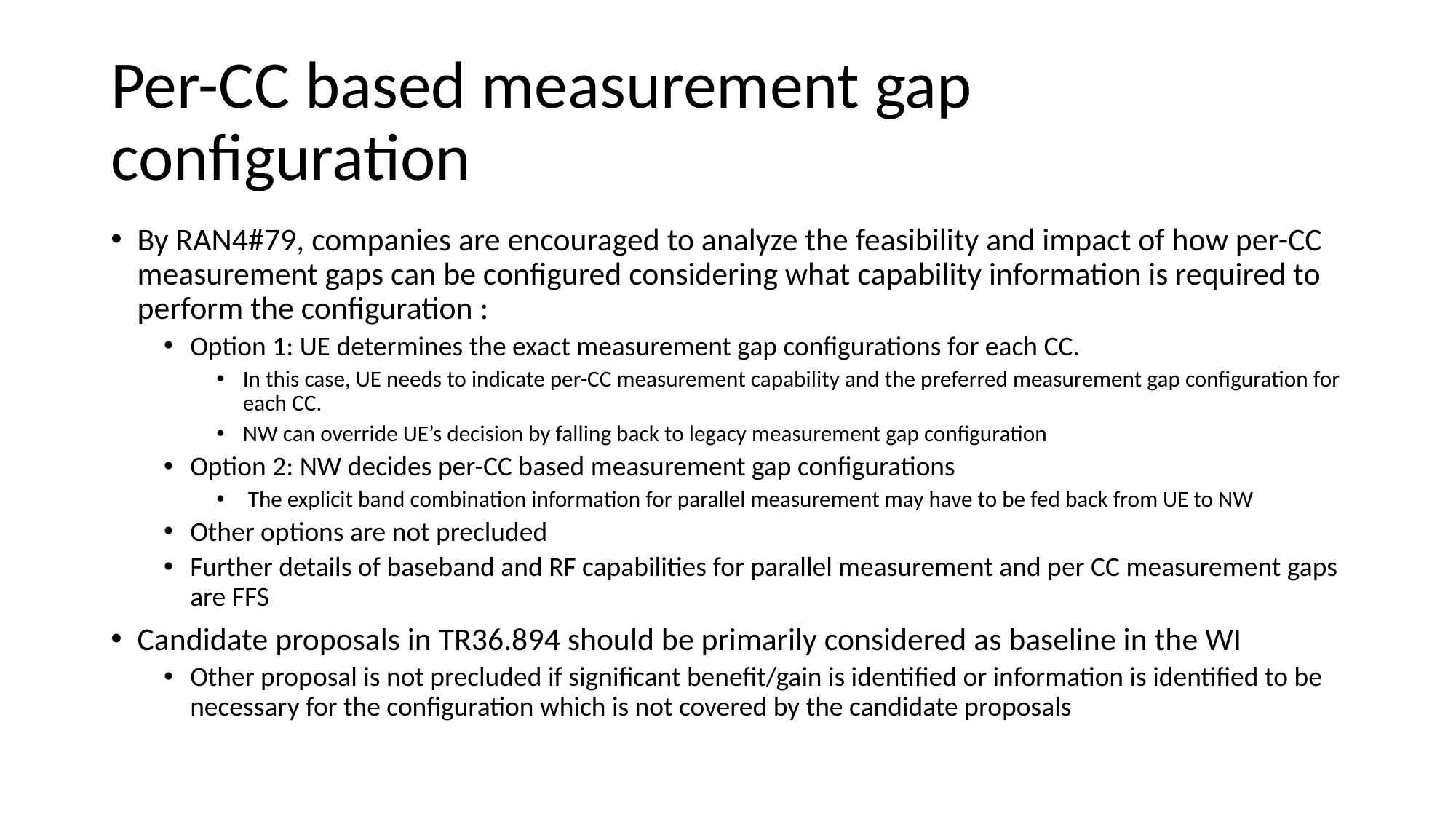

# Per-CC based measurement gap configuration
By RAN4#79, companies are encouraged to analyze the feasibility and impact of how per-CC measurement gaps can be configured considering what capability information is required to perform the configuration :
Option 1: UE determines the exact measurement gap configurations for each CC.
In this case, UE needs to indicate per-CC measurement capability and the preferred measurement gap configuration for each CC.
NW can override UE’s decision by falling back to legacy measurement gap configuration
Option 2: NW decides per-CC based measurement gap configurations
 The explicit band combination information for parallel measurement may have to be fed back from UE to NW
Other options are not precluded
Further details of baseband and RF capabilities for parallel measurement and per CC measurement gaps are FFS
Candidate proposals in TR36.894 should be primarily considered as baseline in the WI
Other proposal is not precluded if significant benefit/gain is identified or information is identified to be necessary for the configuration which is not covered by the candidate proposals